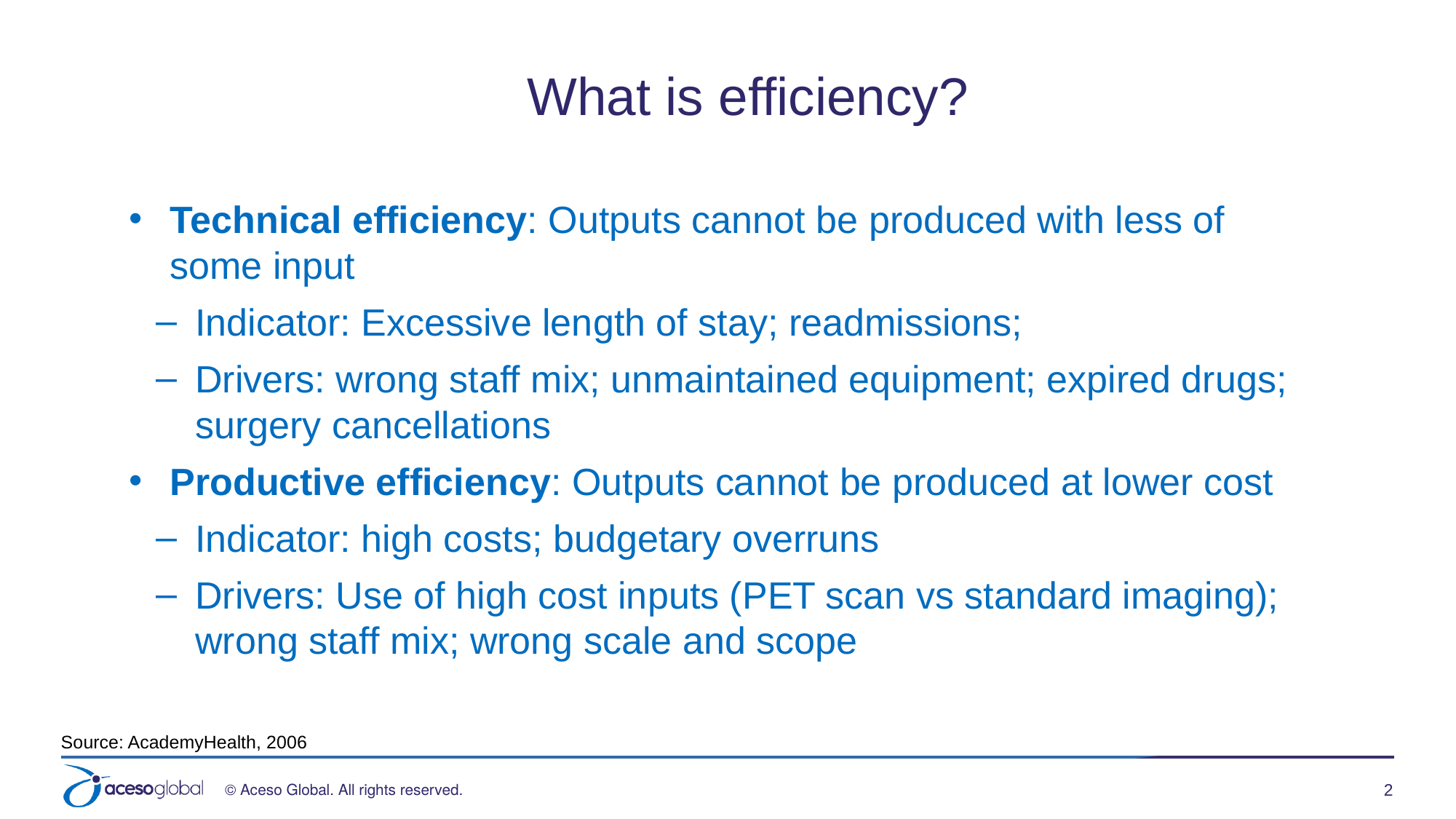

# What is efficiency?
Technical efficiency: Outputs cannot be produced with less of some input
Indicator: Excessive length of stay; readmissions;
Drivers: wrong staff mix; unmaintained equipment; expired drugs; surgery cancellations
Productive efficiency: Outputs cannot be produced at lower cost
Indicator: high costs; budgetary overruns
Drivers: Use of high cost inputs (PET scan vs standard imaging); wrong staff mix; wrong scale and scope
Source: AcademyHealth, 2006
2